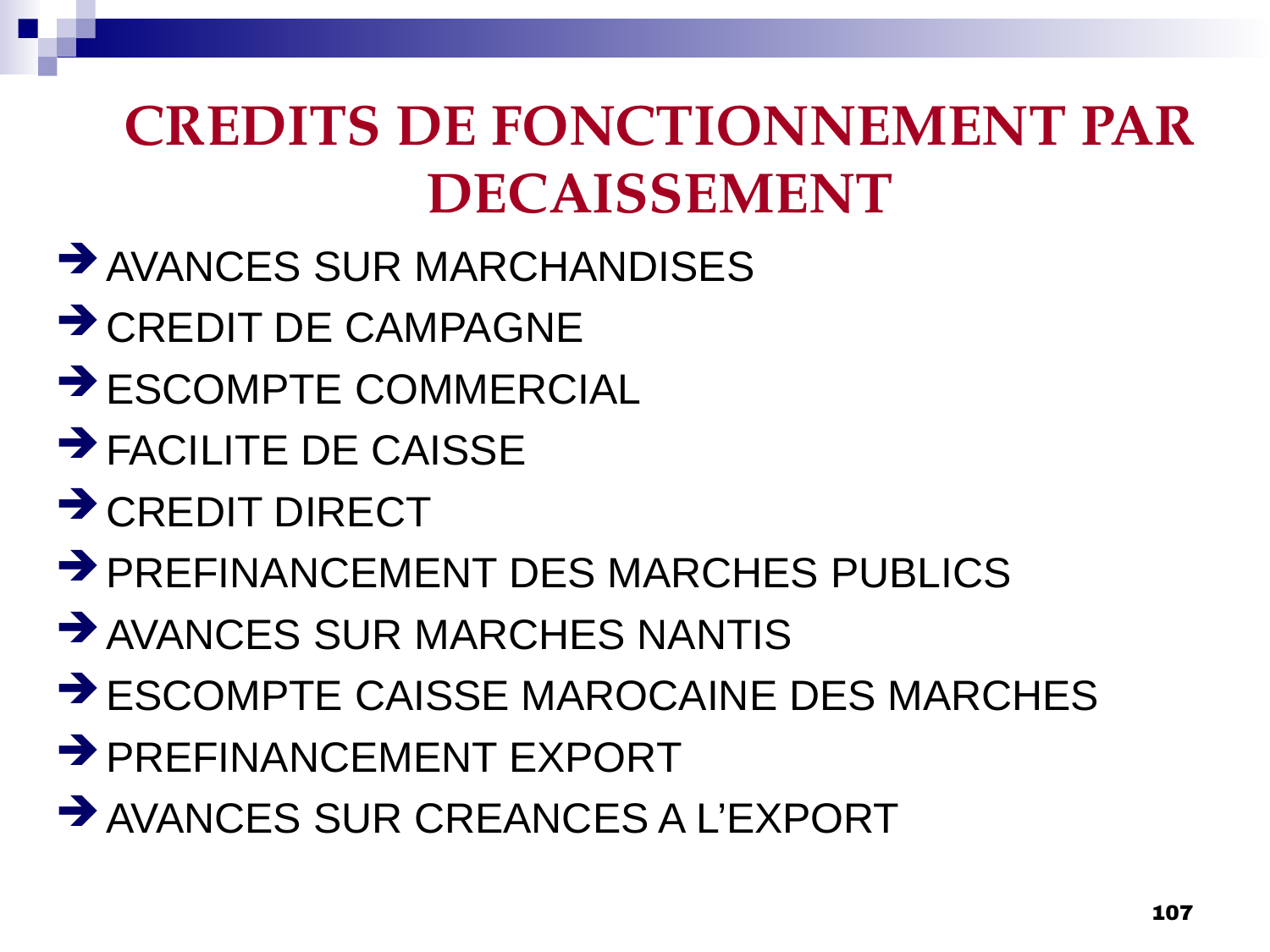

# CREDITS DE FONCTIONNEMENT PAR DECAISSEMENT
AVANCES SUR MARCHANDISES
CREDIT DE CAMPAGNE
ESCOMPTE COMMERCIAL
FACILITE DE CAISSE
CREDIT DIRECT
PREFINANCEMENT DES MARCHES PUBLICS
AVANCES SUR MARCHES NANTIS
ESCOMPTE CAISSE MAROCAINE DES MARCHES
PREFINANCEMENT EXPORT
AVANCES SUR CREANCES A L’EXPORT
107